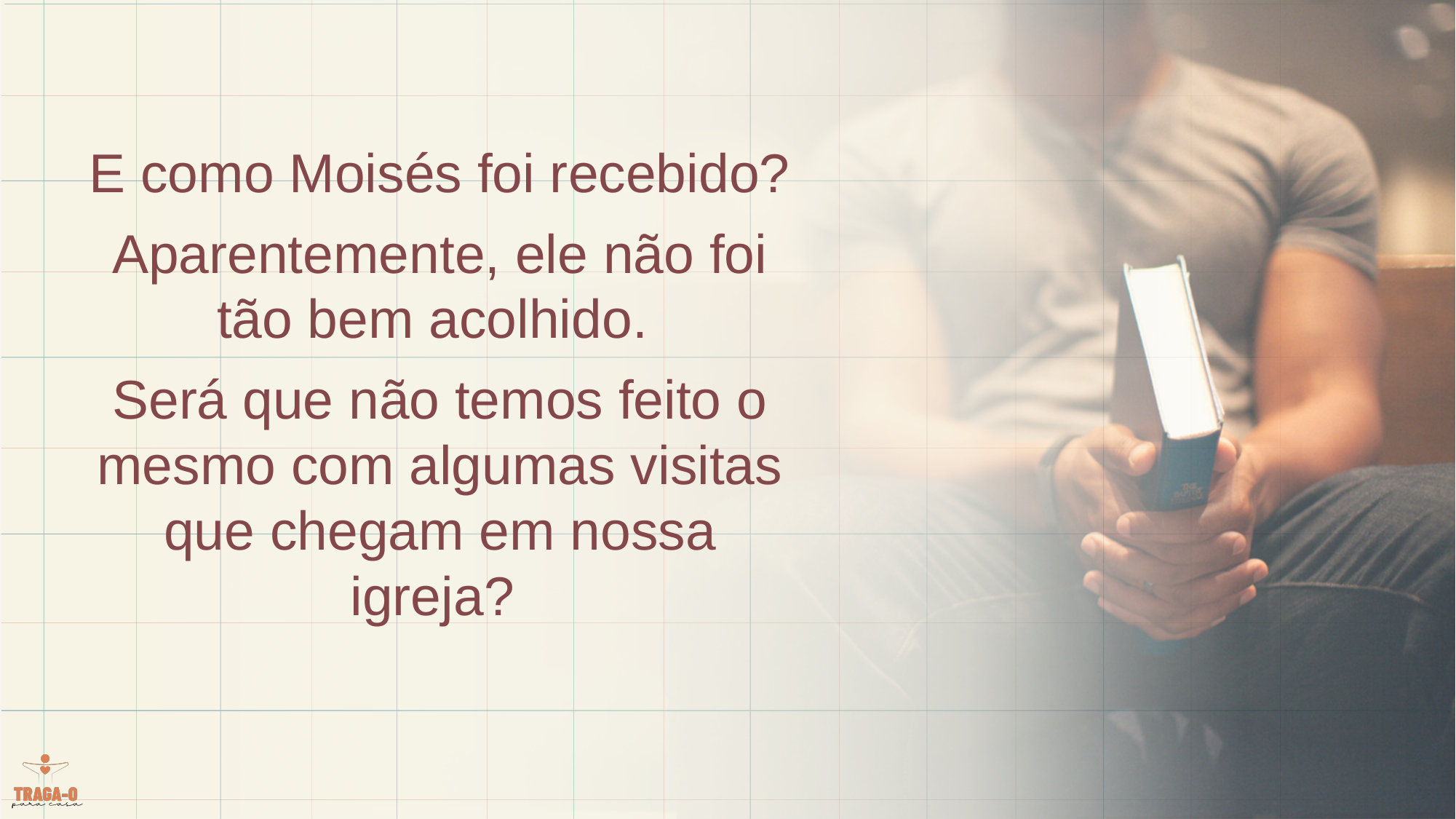

E como Moisés foi recebido?
Aparentemente, ele não foi tão bem acolhido.
Será que não temos feito o mesmo com algumas visitas que chegam em nossa igreja?